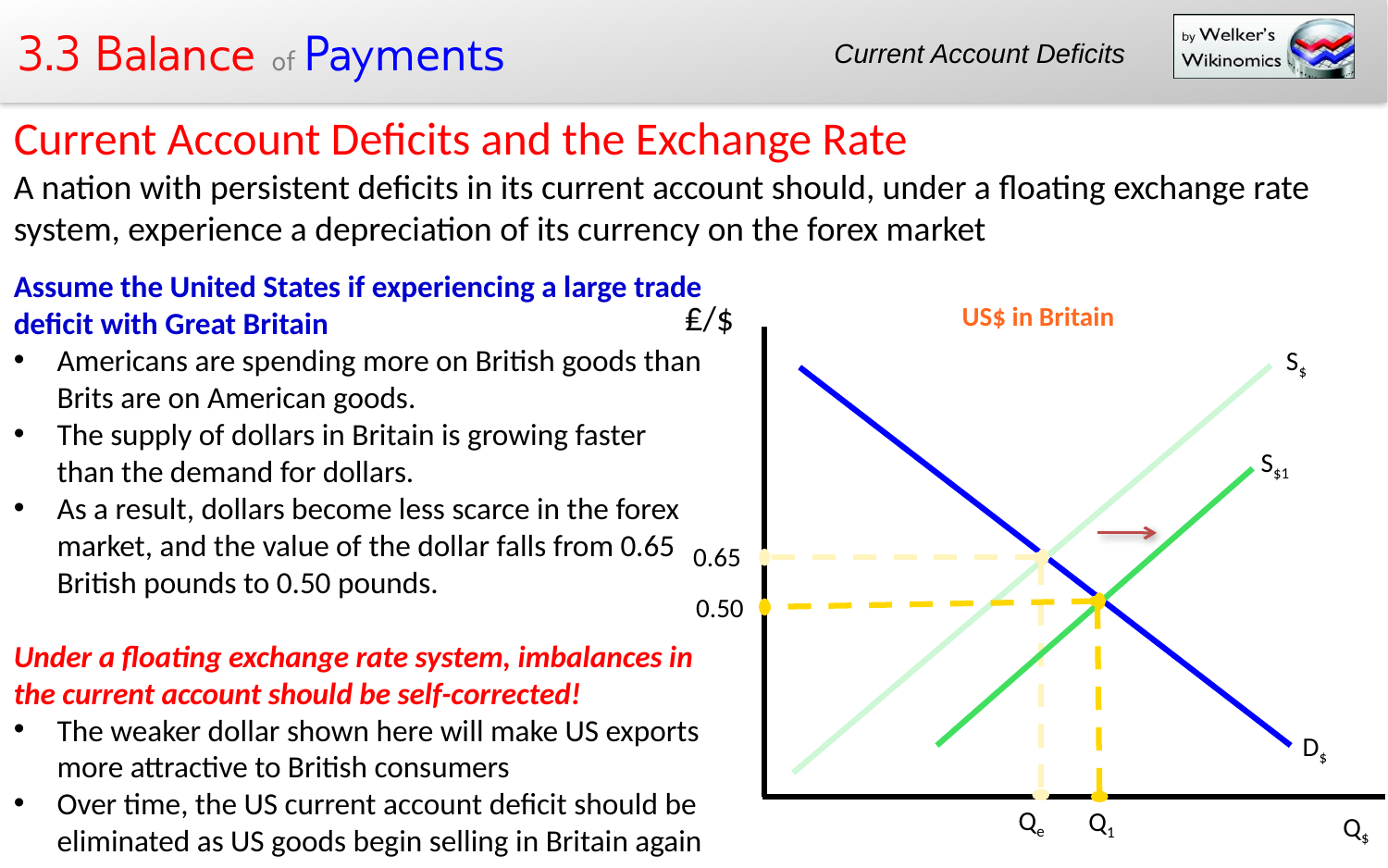

Current Account Deficits
Current Account Deficits and the Exchange Rate
A nation with persistent deficits in its current account should, under a floating exchange rate system, experience a depreciation of its currency on the forex market

Assume the United States if experiencing a large trade deficit with Great Britain
Americans are spending more on British goods than Brits are on American goods.
The supply of dollars in Britain is growing faster than the demand for dollars.
As a result, dollars become less scarce in the forex market, and the value of the dollar falls from 0.65 British pounds to 0.50 pounds.

Under a floating exchange rate system, imbalances in the current account should be self-corrected!
The weaker dollar shown here will make US exports more attractive to British consumers
Over time, the US current account deficit should be eliminated as US goods begin selling in Britain again
₤/$
US$ in Britain
S$
S$1
0.65
0.50
D$
Qe
Q1
Q$